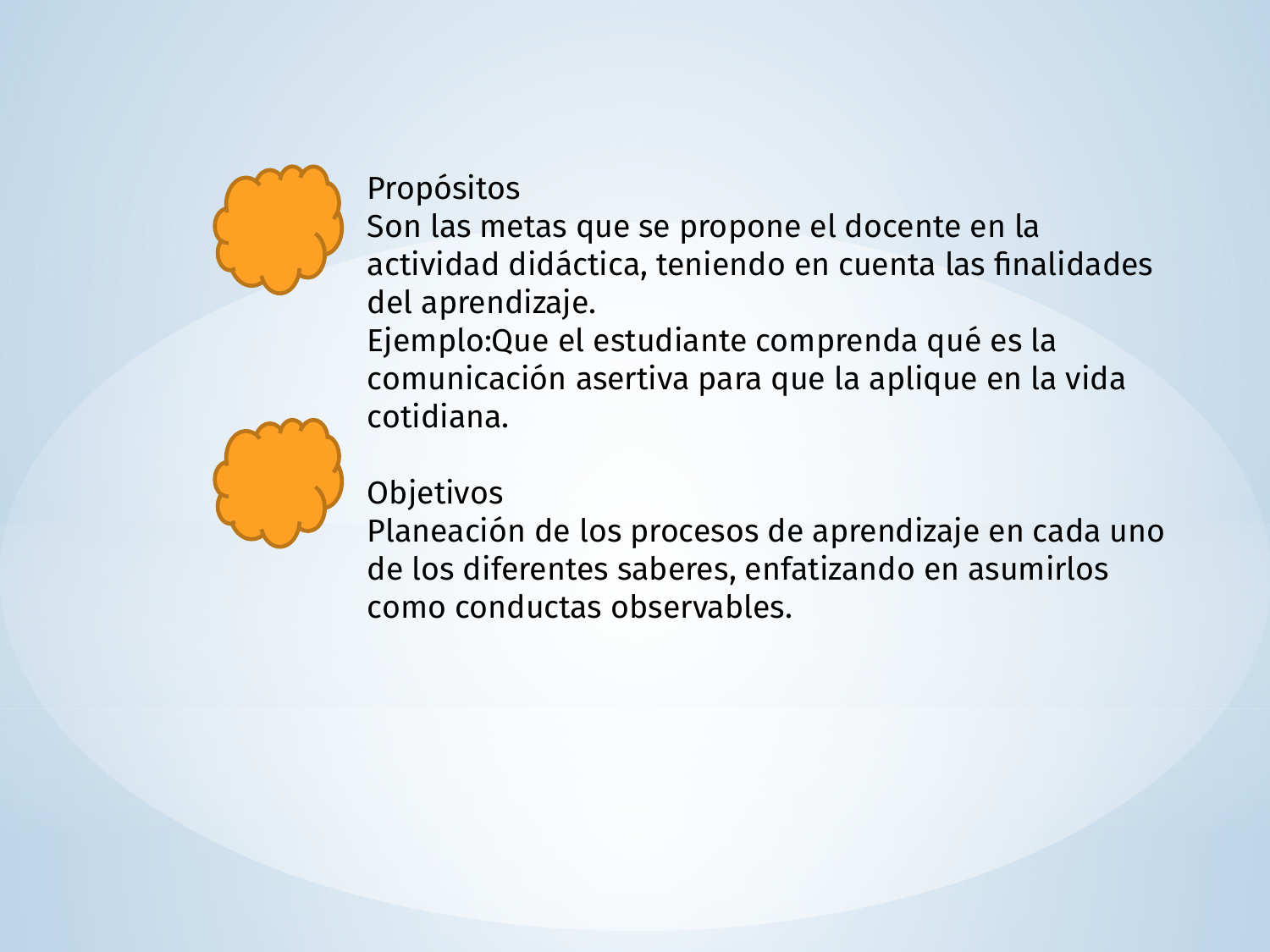

Propósitos
Son las metas que se propone el docente en la actividad didáctica, teniendo en cuenta las finalidades del aprendizaje.
Ejemplo:Que el estudiante comprenda qué es la comunicación asertiva para que la aplique en la vida cotidiana.
Objetivos
Planeación de los procesos de aprendizaje en cada uno de los diferentes saberes, enfatizando en asumirlos como conductas observables.